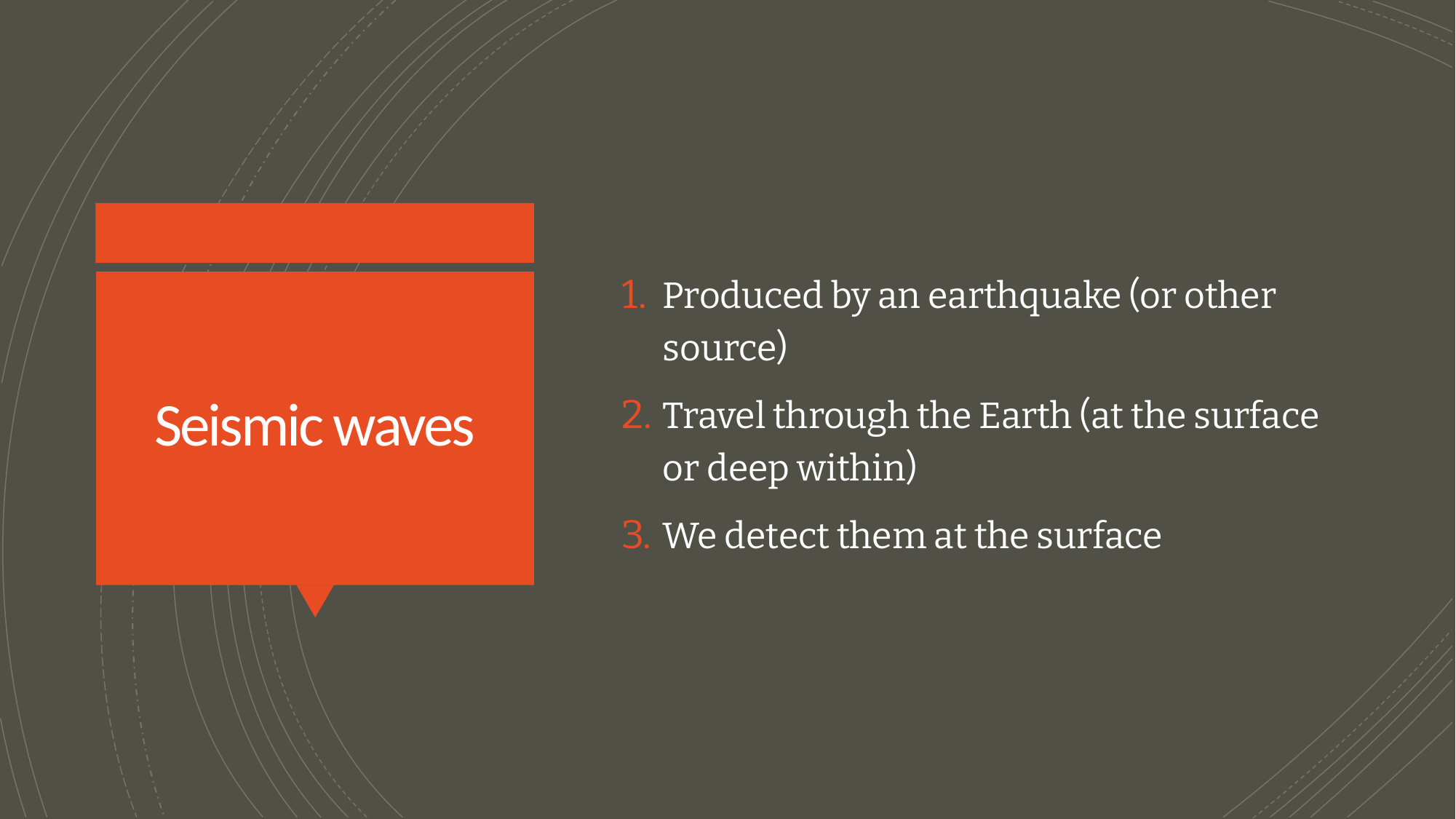

Produced by an earthquake (or other source)
Travel through the Earth (at the surface or deep within)
We detect them at the surface

# Seismic waves